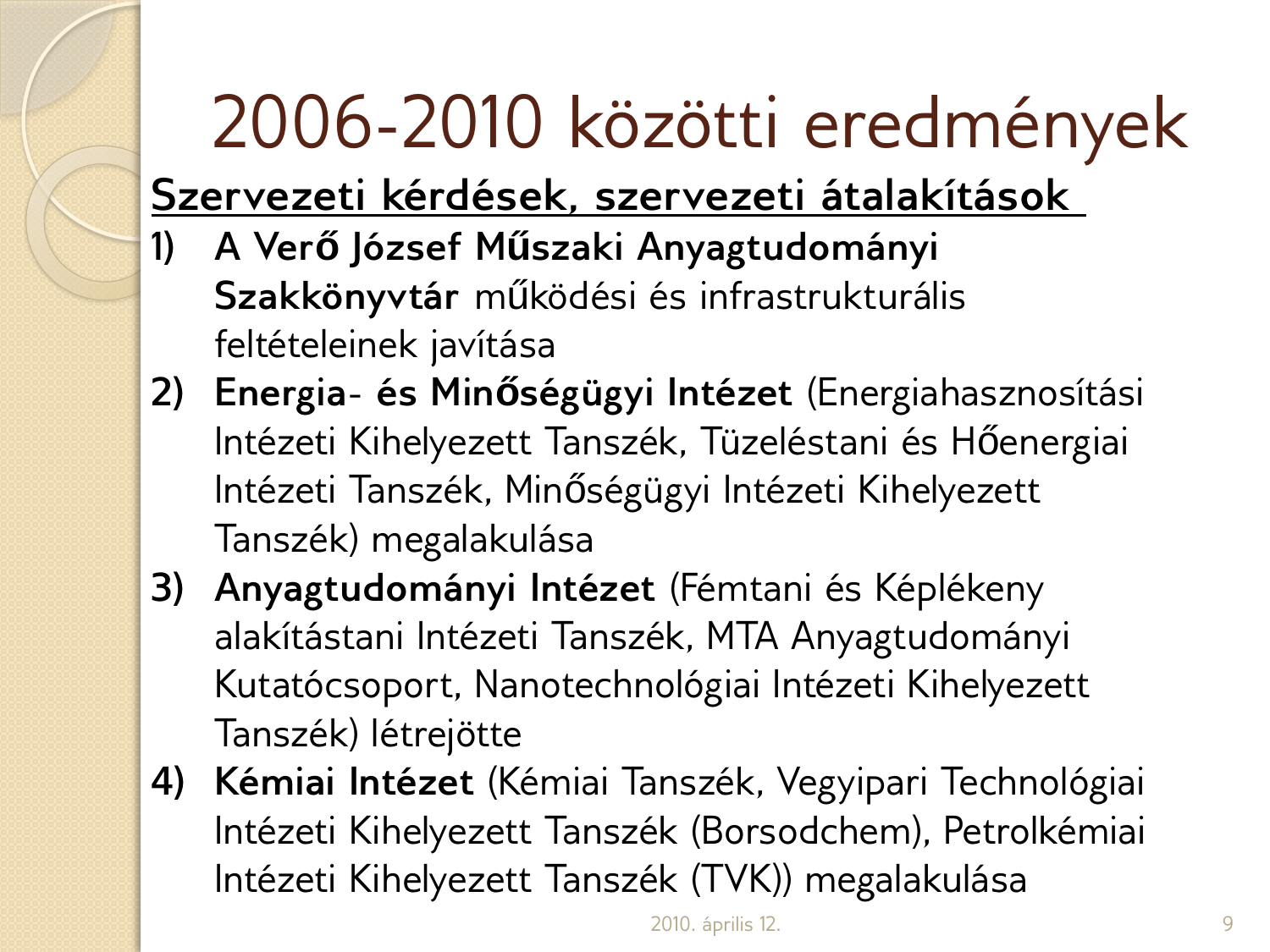

# 2006-2010 közötti eredmények
Szervezeti kérdések, szervezeti átalakítások
A Verő József Műszaki Anyagtudományi Szakkönyvtár működési és infrastrukturális feltételeinek javítása
Energia- és Minőségügyi Intézet (Energiahasznosítási Intézeti Kihelyezett Tanszék, Tüzeléstani és Hőenergiai Intézeti Tanszék, Minőségügyi Intézeti Kihelyezett Tanszék) megalakulása
Anyagtudományi Intézet (Fémtani és Képlékeny alakítástani Intézeti Tanszék, MTA Anyagtudományi Kutatócsoport, Nanotechnológiai Intézeti Kihelyezett Tanszék) létrejötte
Kémiai Intézet (Kémiai Tanszék, Vegyipari Technológiai Intézeti Kihelyezett Tanszék (Borsodchem), Petrolkémiai Intézeti Kihelyezett Tanszék (TVK)) megalakulása
2010. április 12.
9